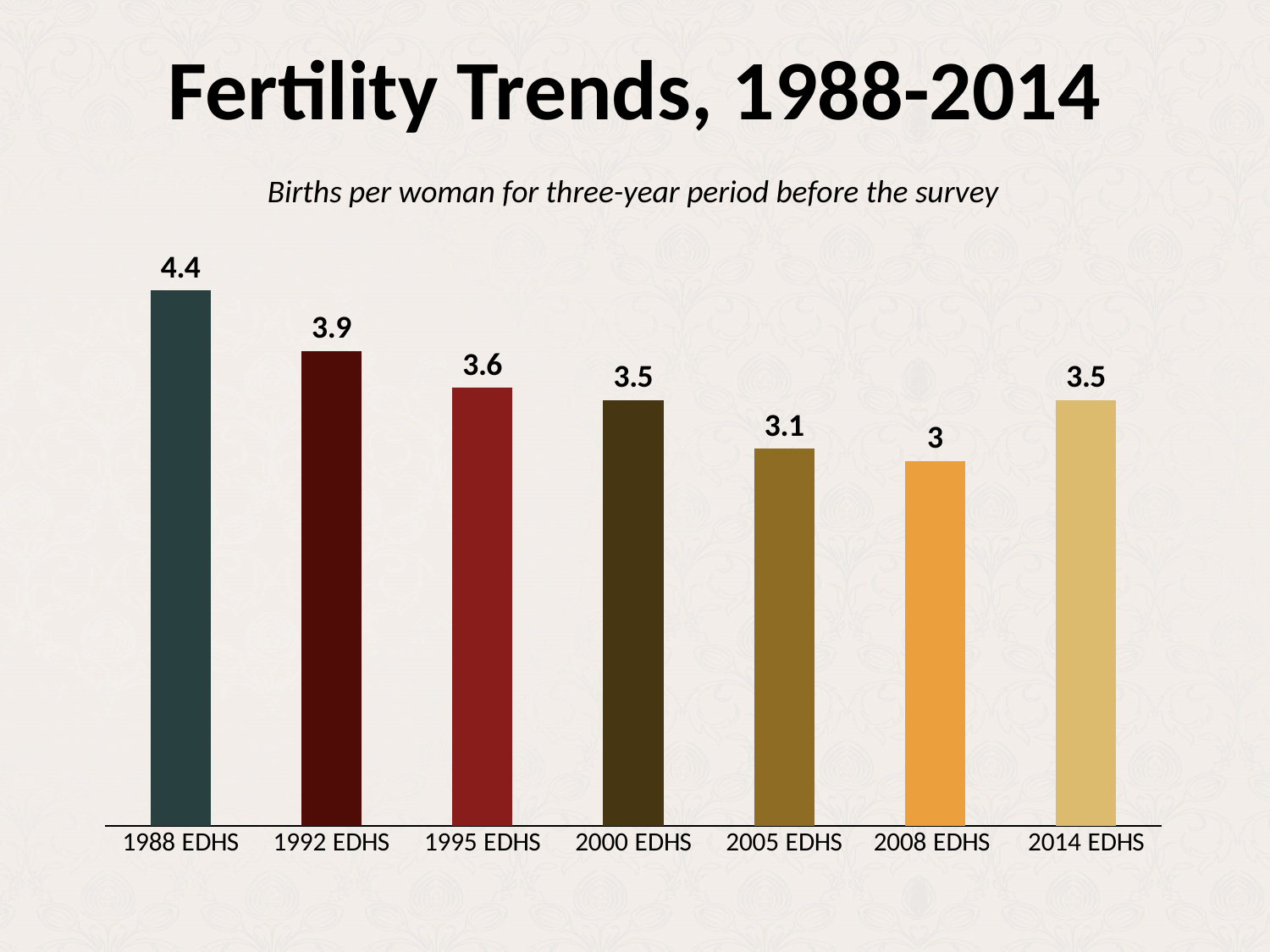

# Fertility Trends, 1988-2014
Births per woman for three-year period before the survey

### Chart

| Category | Column1 |
|---|---|
| 1988 EDHS | 4.4 |
| 1992 EDHS | 3.9 |
| 1995 EDHS | 3.6 |
| 2000 EDHS | 3.5 |
| 2005 EDHS | 3.1 |
| 2008 EDHS  | 3.0 |
| 2014 EDHS | 3.5 |